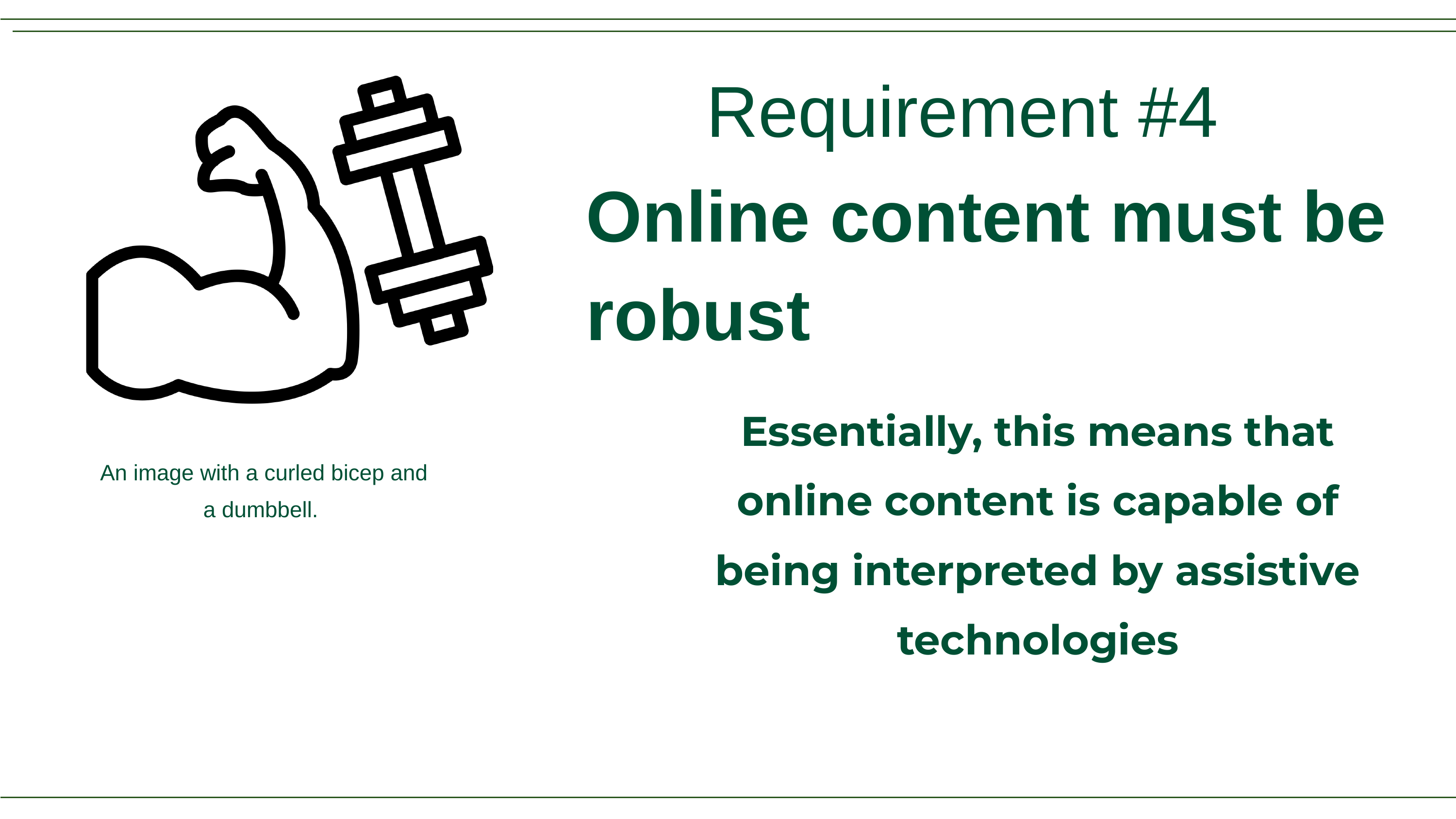

Requirement #4

Online content must be robust
Essentially, this means that online content is capable of being interpreted by assistive technologies
An image with a curled bicep and a dumbbell.